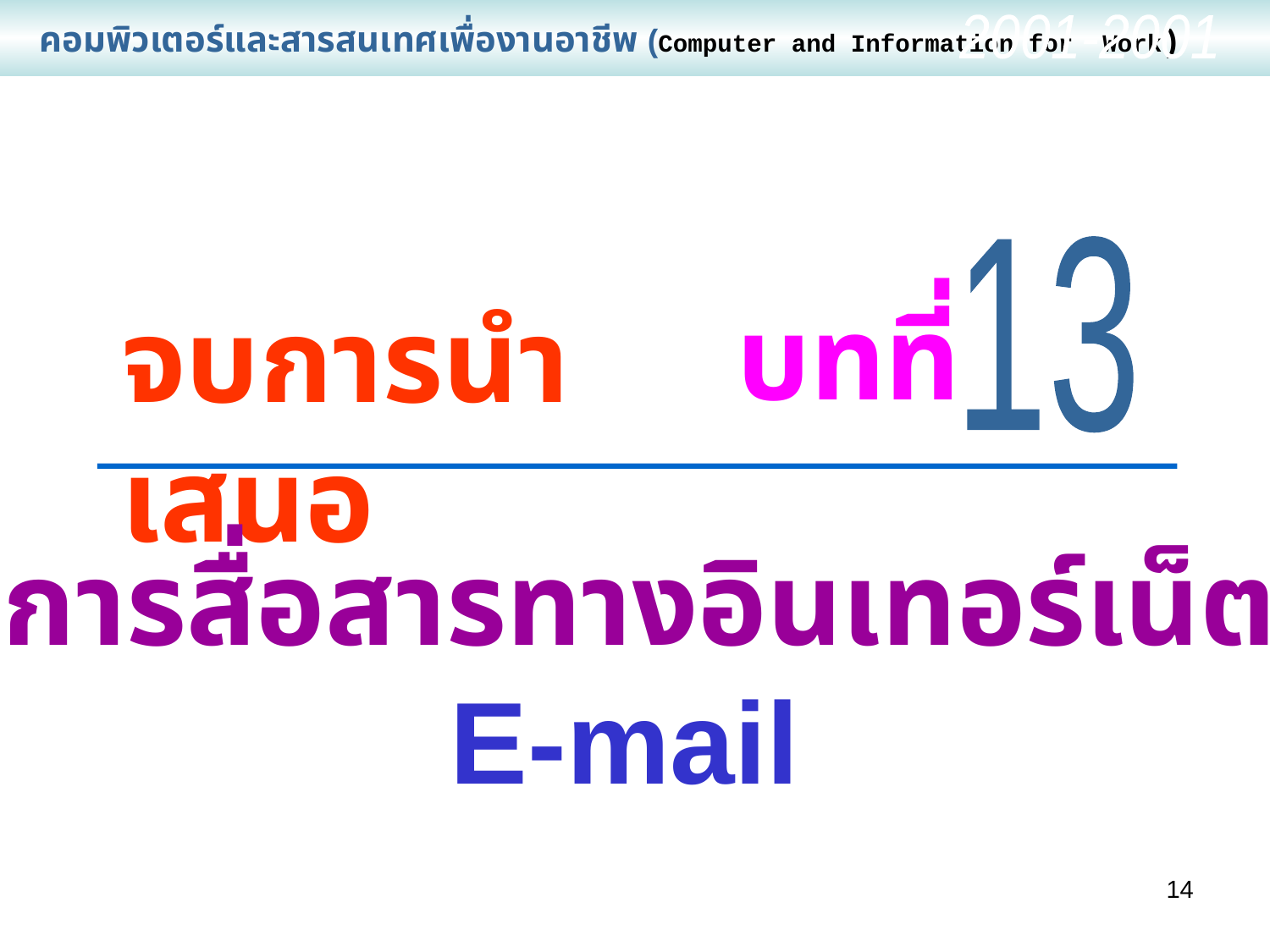

คอมพิวเตอร์และสารสนเทศเพื่องานอาชีพ (Computer and Information for  Work)
2001-2001
13
บทที่
จบการนำเสนอ

 การสื่อสารทางอินเทอร์เน็ต
E-mail
14